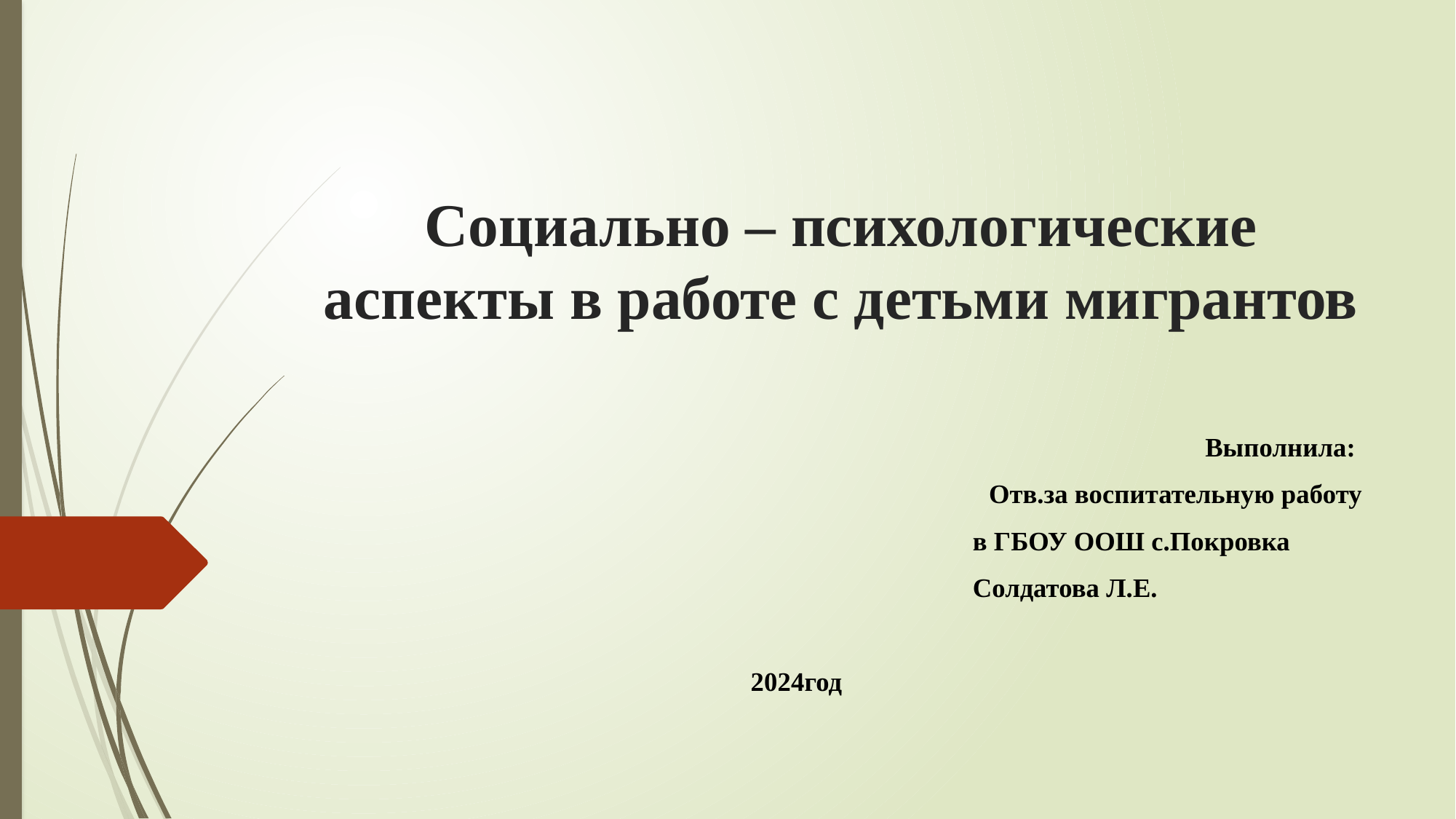

# Социально – психологические аспекты в работе с детьми мигрантов

Выполнила:
Отв.за воспитательную работу
                                                                                                 в ГБОУ ООШ с.Покровка
                                                                                                 Солдатова Л.Е.

                                                                2024год